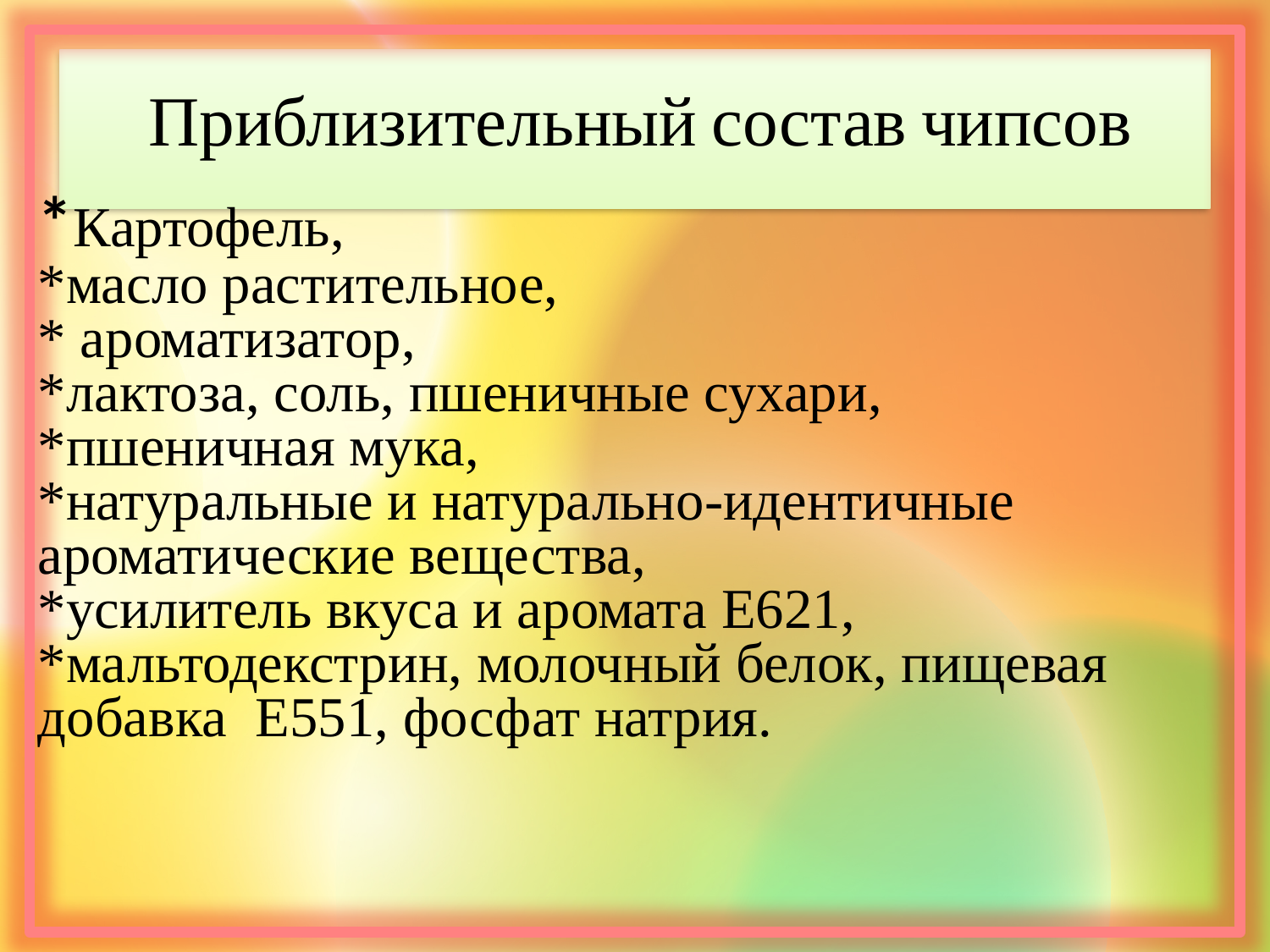

Приблизительный состав чипсов
# *Картофель, *масло растительное, * ароматизатор, *лактоза, соль, пшеничные сухари, *пшеничная мука, *натуральные и натурально-идентичные ароматические вещества, *усилитель вкуса и аромата Е621, *мальтодекстрин, молочный белок, пищевая добавка  Е551, фосфат натрия.